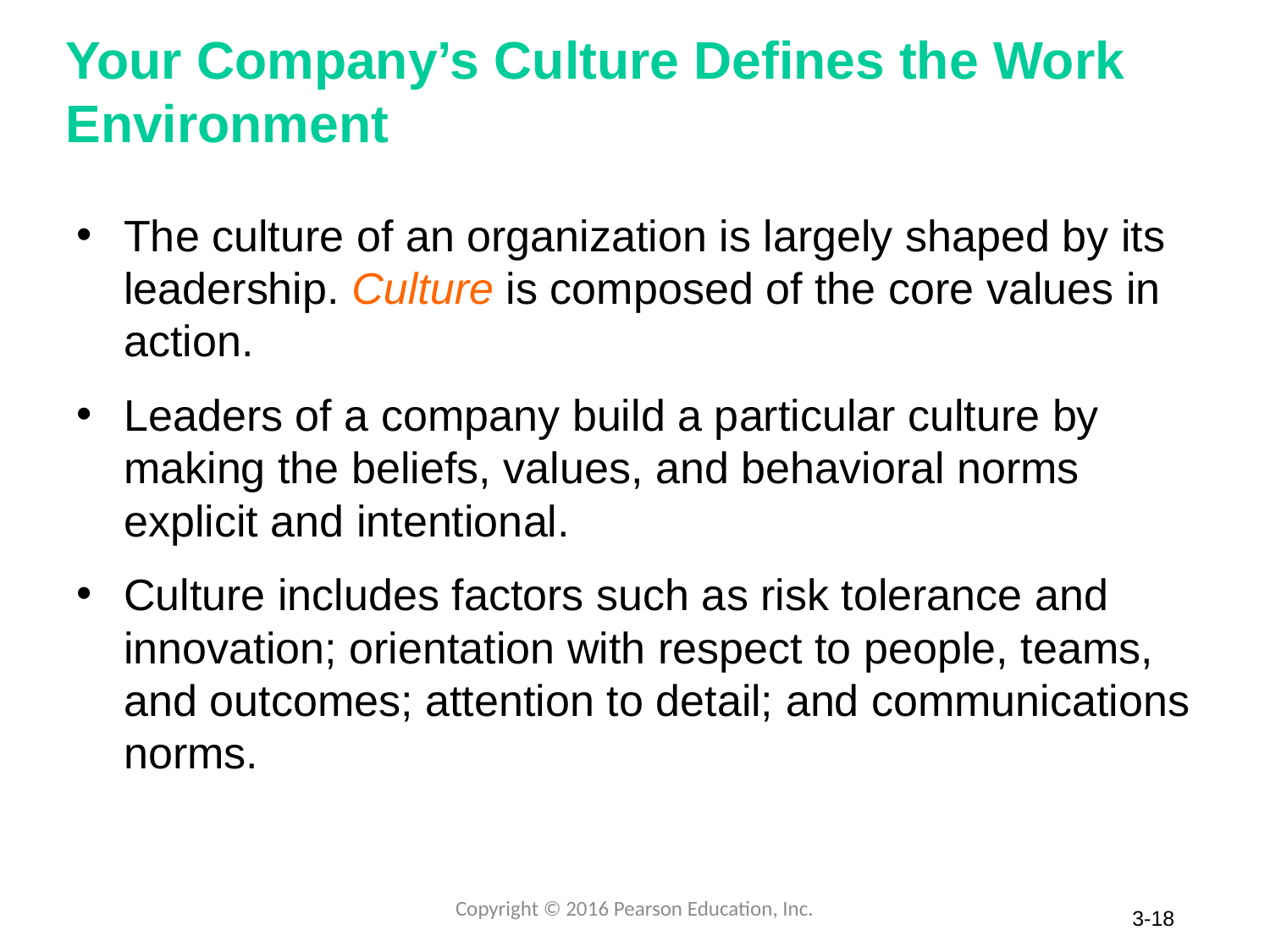

# Your Company’s Culture Defines the Work Environment
The culture of an organization is largely shaped by its leadership. Culture is composed of the core values in action.

Leaders of a company build a particular culture by making the beliefs, values, and behavioral norms explicit and intentional.

Culture includes factors such as risk tolerance and innovation; orientation with respect to people, teams, and outcomes; attention to detail; and communications norms.
Copyright © 2016 Pearson Education, Inc.